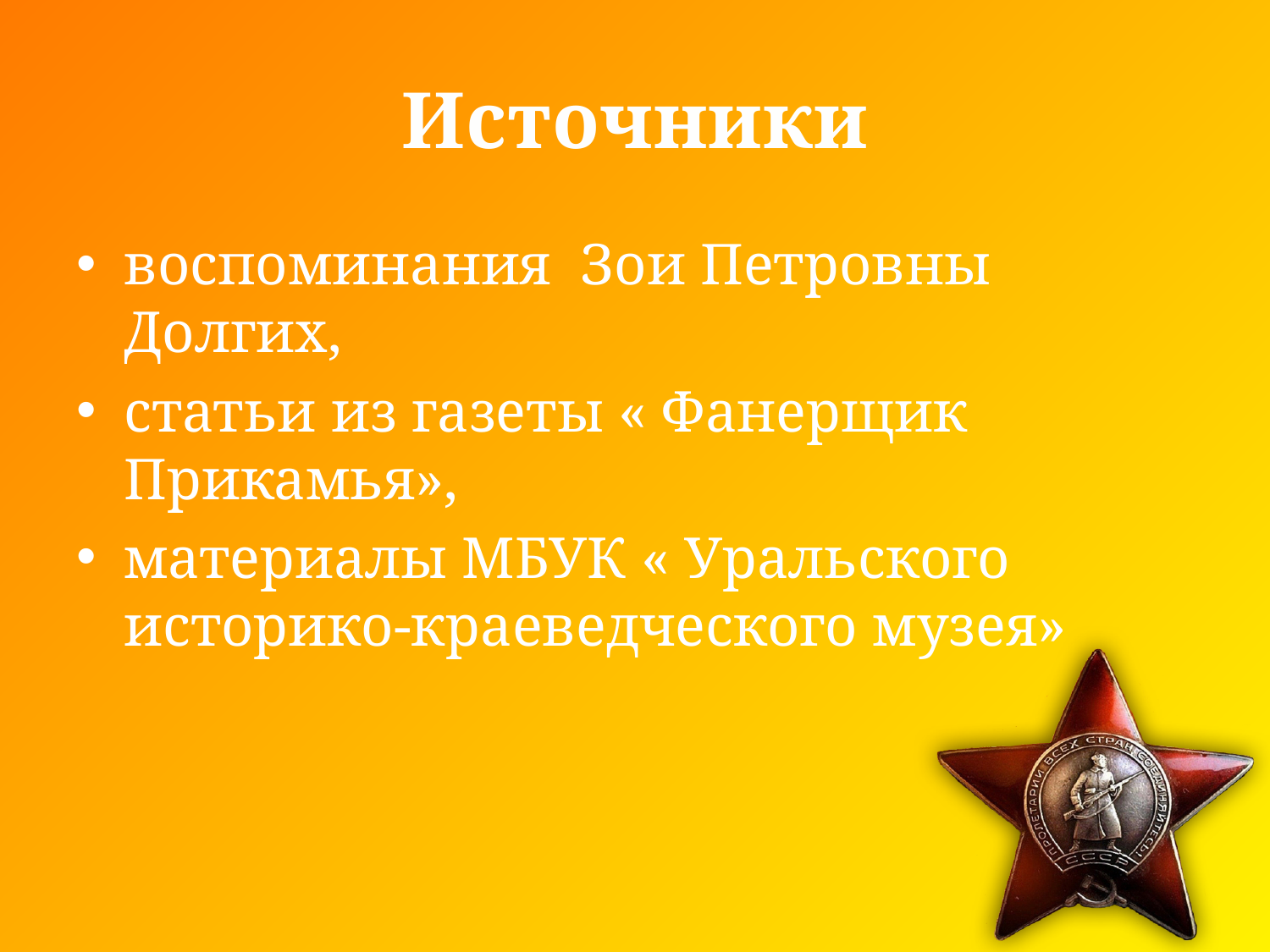

# Источники
воспоминания  Зои Петровны Долгих,
статьи из газеты « Фанерщик Прикамья»,
материалы МБУК « Уральского историко-краеведческого музея»